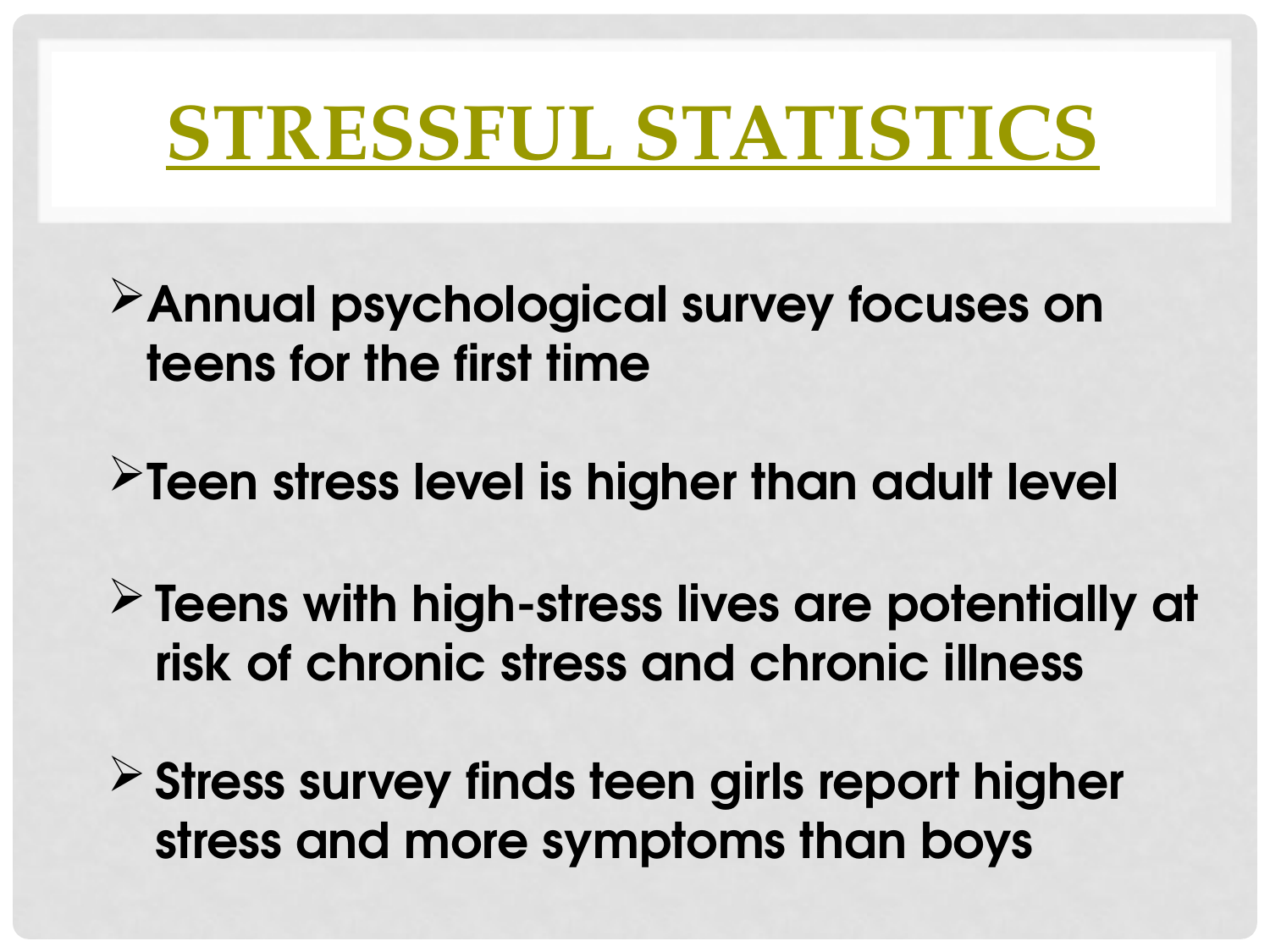

# Stressful statistics
Annual psychological survey focuses on teens for the first time

Teen stress level is higher than adult level

Teens with high-stress lives are potentially at risk of chronic stress and chronic illness

Stress survey finds teen girls report higher stress and more symptoms than boys